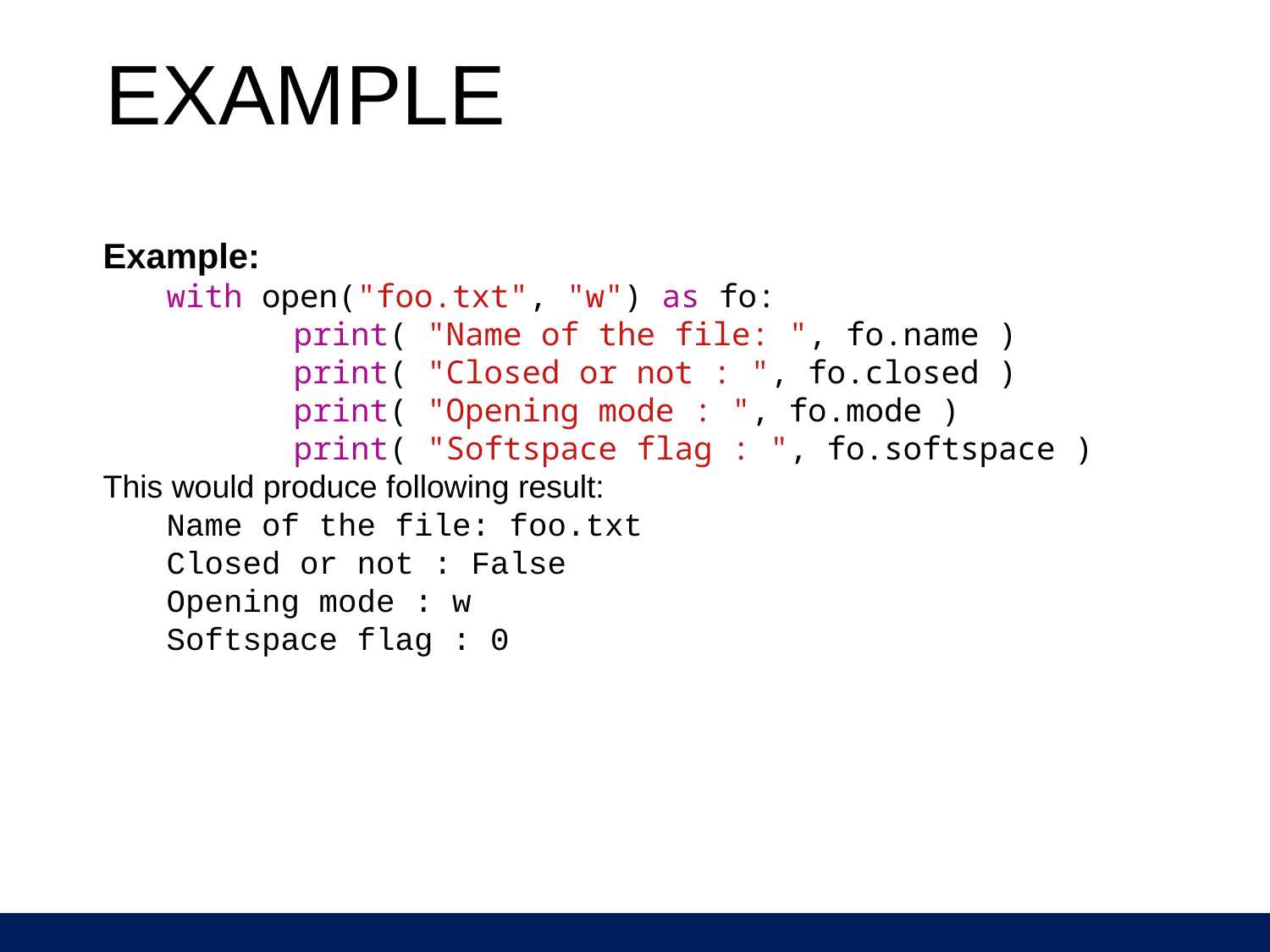

# EXAMPLE
Example:
with open("foo.txt", "w") as fo:
	print( "Name of the file: ", fo.name )
	print( "Closed or not : ", fo.closed )
	print( "Opening mode : ", fo.mode )
	print( "Softspace flag : ", fo.softspace )
This would produce following result:
Name of the file: foo.txt
Closed or not : False
Opening mode : w
Softspace flag : 0